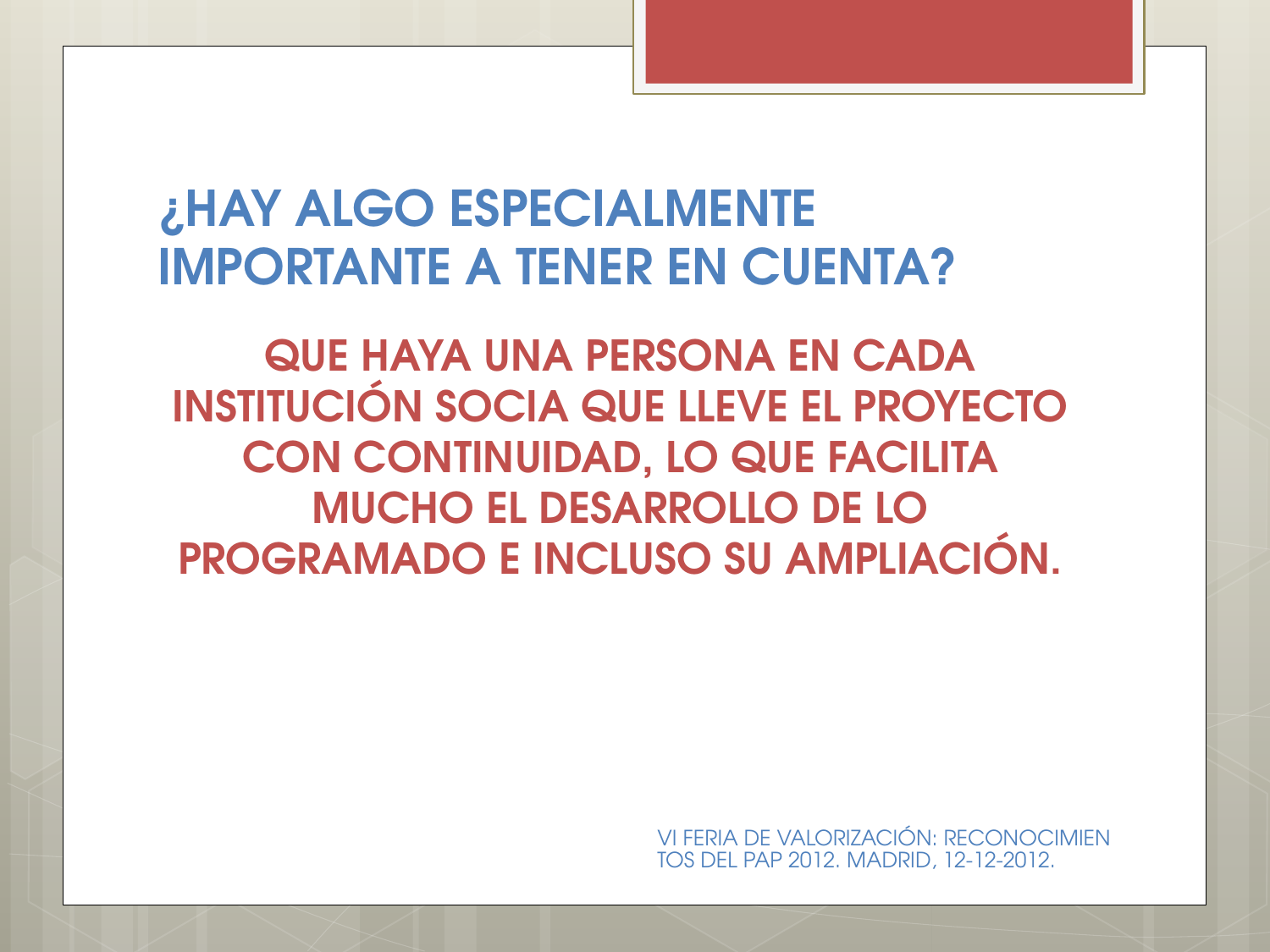

# ¿HAY ALGO ESPECIALMENTE IMPORTANTE A TENER EN CUENTA?
QUE HAYA UNA PERSONA EN CADA INSTITUCIÓN SOCIA QUE LLEVE EL PROYECTO CON CONTINUIDAD, LO QUE FACILITA MUCHO EL DESARROLLO DE LO PROGRAMADO E INCLUSO SU AMPLIACIÓN.
VI FERIA DE VALORIZACIÓN: RECONOCIMIENTOS DEL PAP 2012. MADRID, 12-12-2012.